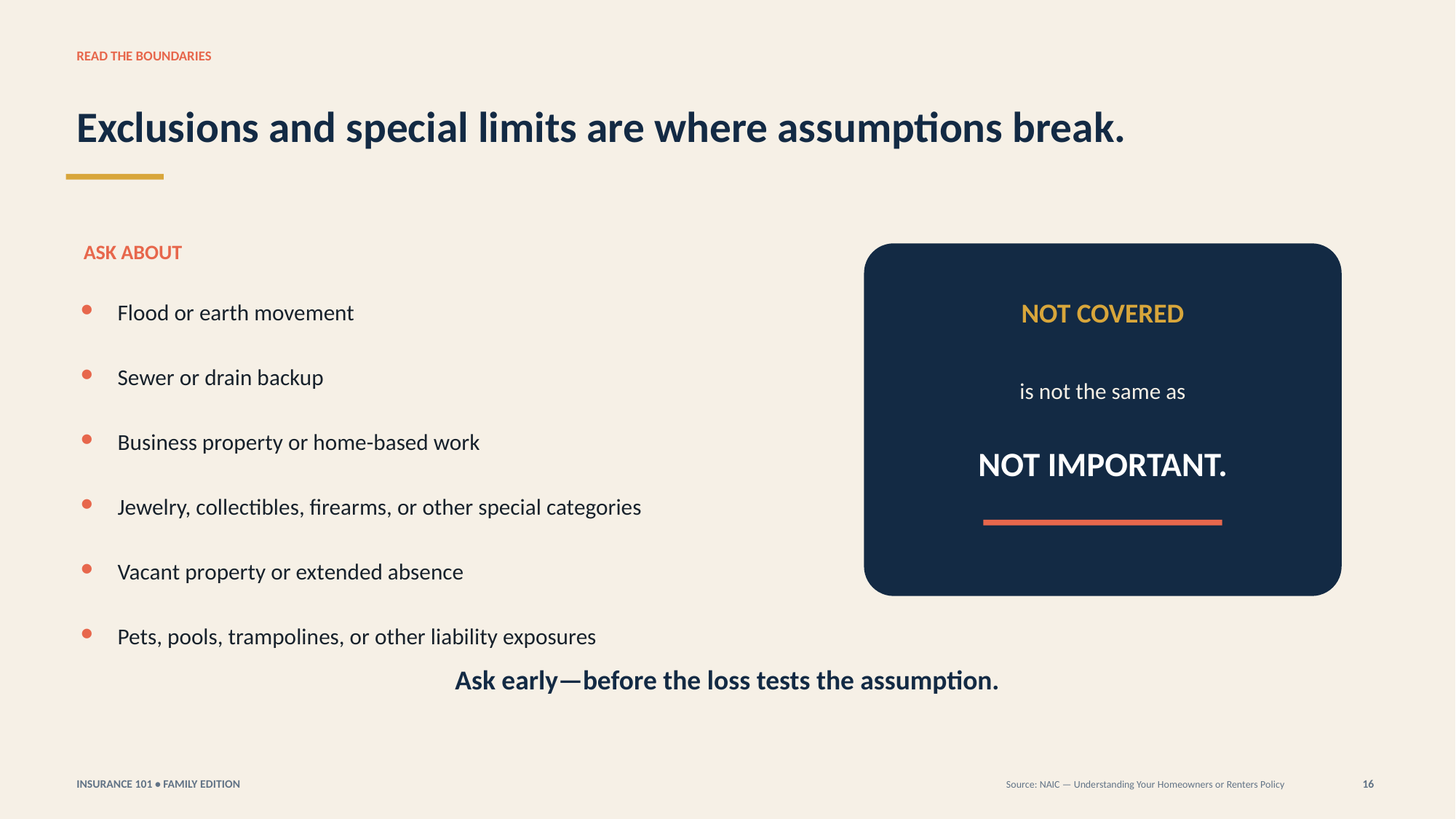

READ THE BOUNDARIES
Exclusions and special limits are where assumptions break.

ASK ABOUT

•
Flood or earth movement
NOT COVERED
•
Sewer or drain backup
is not the same as
•
Business property or home-based work
NOT IMPORTANT.
•
Jewelry, collectibles, firearms, or other special categories

•
Vacant property or extended absence
•
Pets, pools, trampolines, or other liability exposures
Ask early—before the loss tests the assumption.
INSURANCE 101 • FAMILY EDITION
Source: NAIC — Understanding Your Homeowners or Renters Policy
16